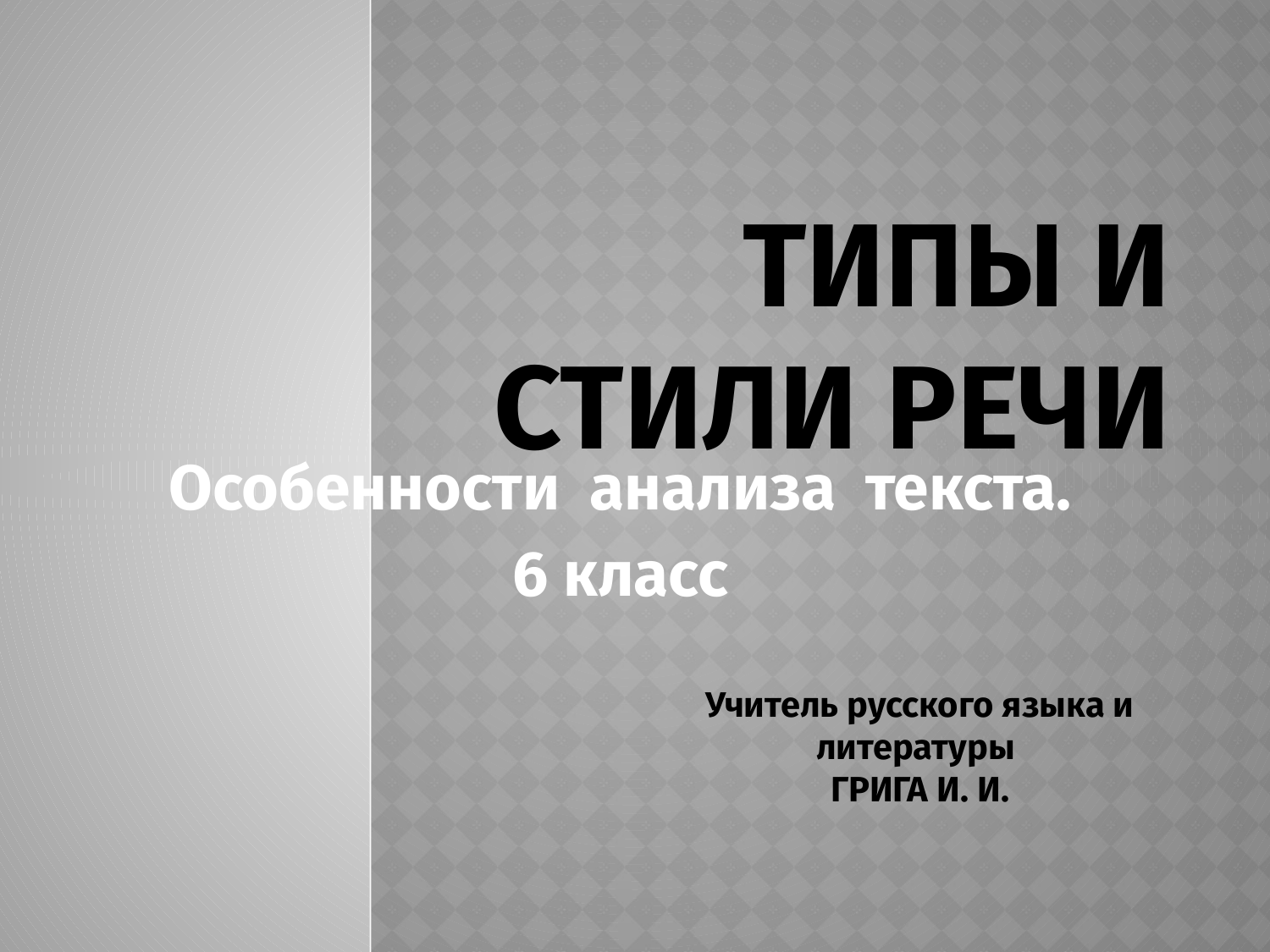

# Типы и стили речи
Особенности  анализа  текста.
6 класс
Учитель русского языка и литературы
ГРИГА И. И.